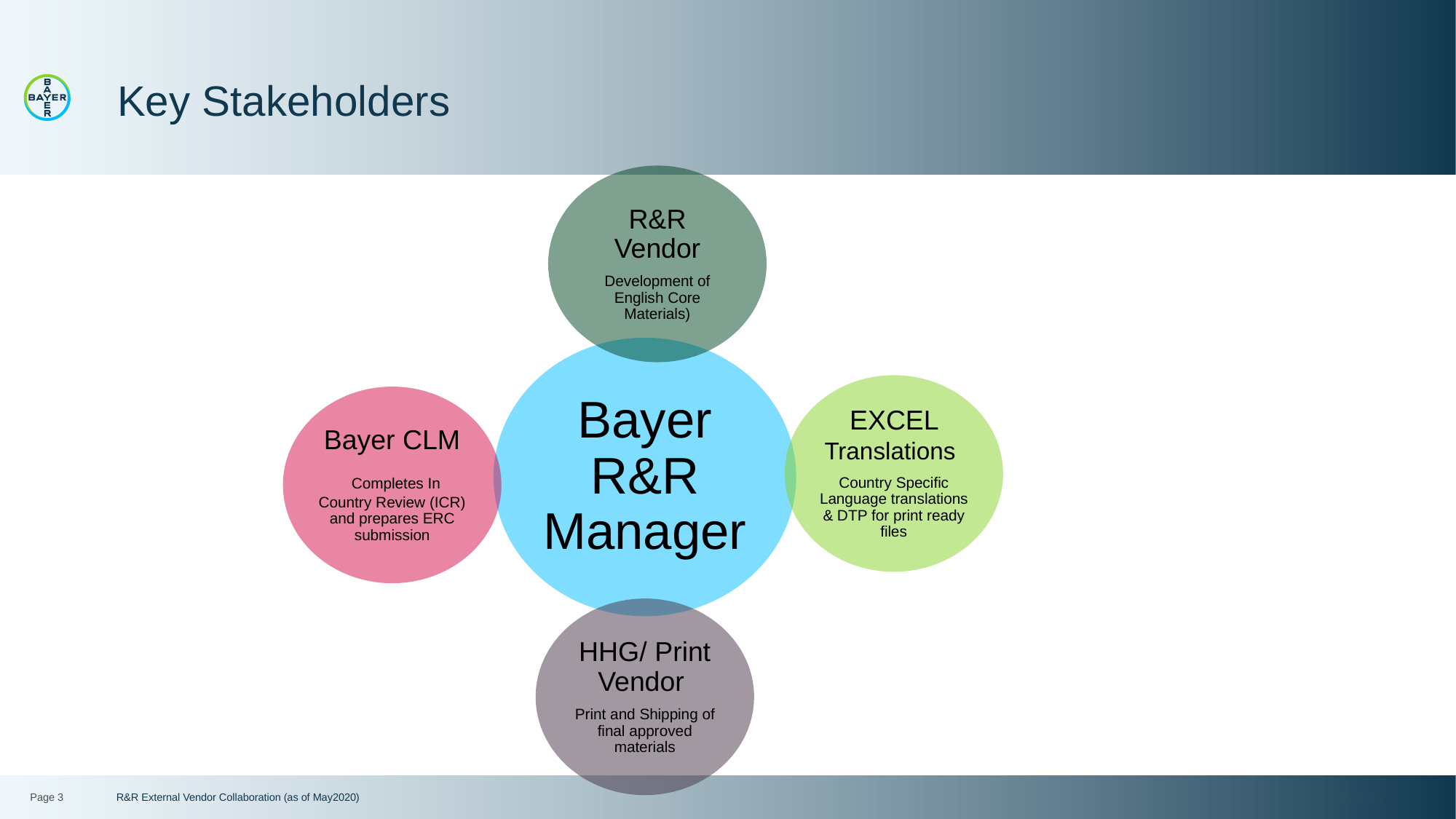

# Key Stakeholders
Bayer R&R Manager
R&R Vendor
Development of English Core Materials)
EXCEL Translations
Country Specific Language translations & DTP for print ready files
HHG/ Print Vendor
Print and Shipping of final approved materials
Bayer CLM
 Completes In Country Review (ICR) and prepares ERC submission

Page 3
R&R External Vendor Collaboration (as of May2020)
3/29/2022